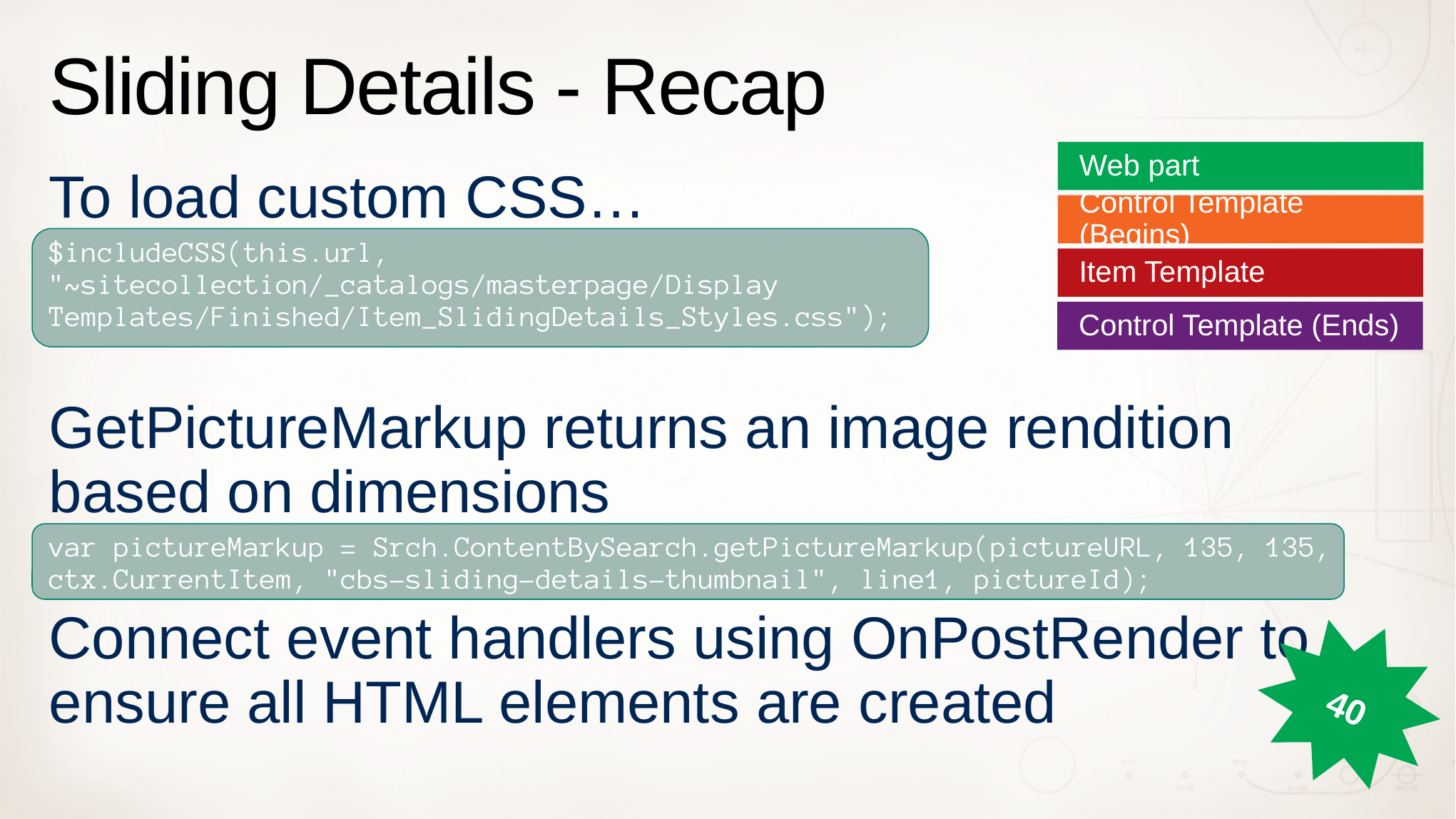

# Sliding Details - Recap
Web part
To load custom CSS…
$includeCSS(this.url, "~sitecollection/_catalogs/masterpage/Display Templates/Finished/Item_SlidingDetails_Styles.css");
Control Template (Begins)

Item Template
Control Template (Ends)
GetPictureMarkup returns an image rendition based on dimensions
var pictureMarkup = Srch.ContentBySearch.getPictureMarkup(pictureURL, 135, 135, ctx.CurrentItem, "cbs-sliding-details-thumbnail", line1, pictureId);
Connect event handlers using OnPostRender to ensure all HTML elements are created

40